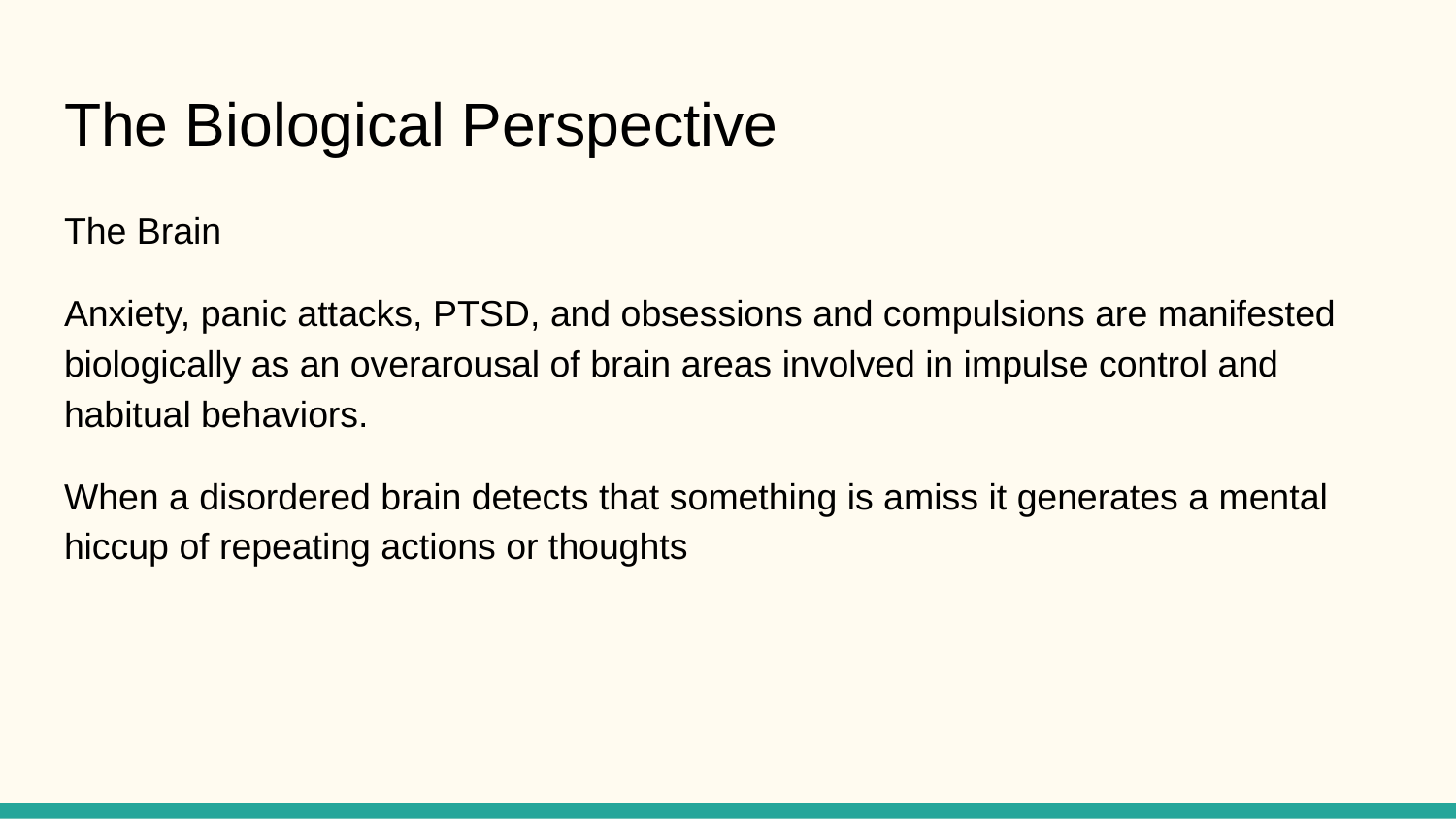

# The Biological Perspective
The Brain
Anxiety, panic attacks, PTSD, and obsessions and compulsions are manifested biologically as an overarousal of brain areas involved in impulse control and habitual behaviors.
When a disordered brain detects that something is amiss it generates a mental hiccup of repeating actions or thoughts